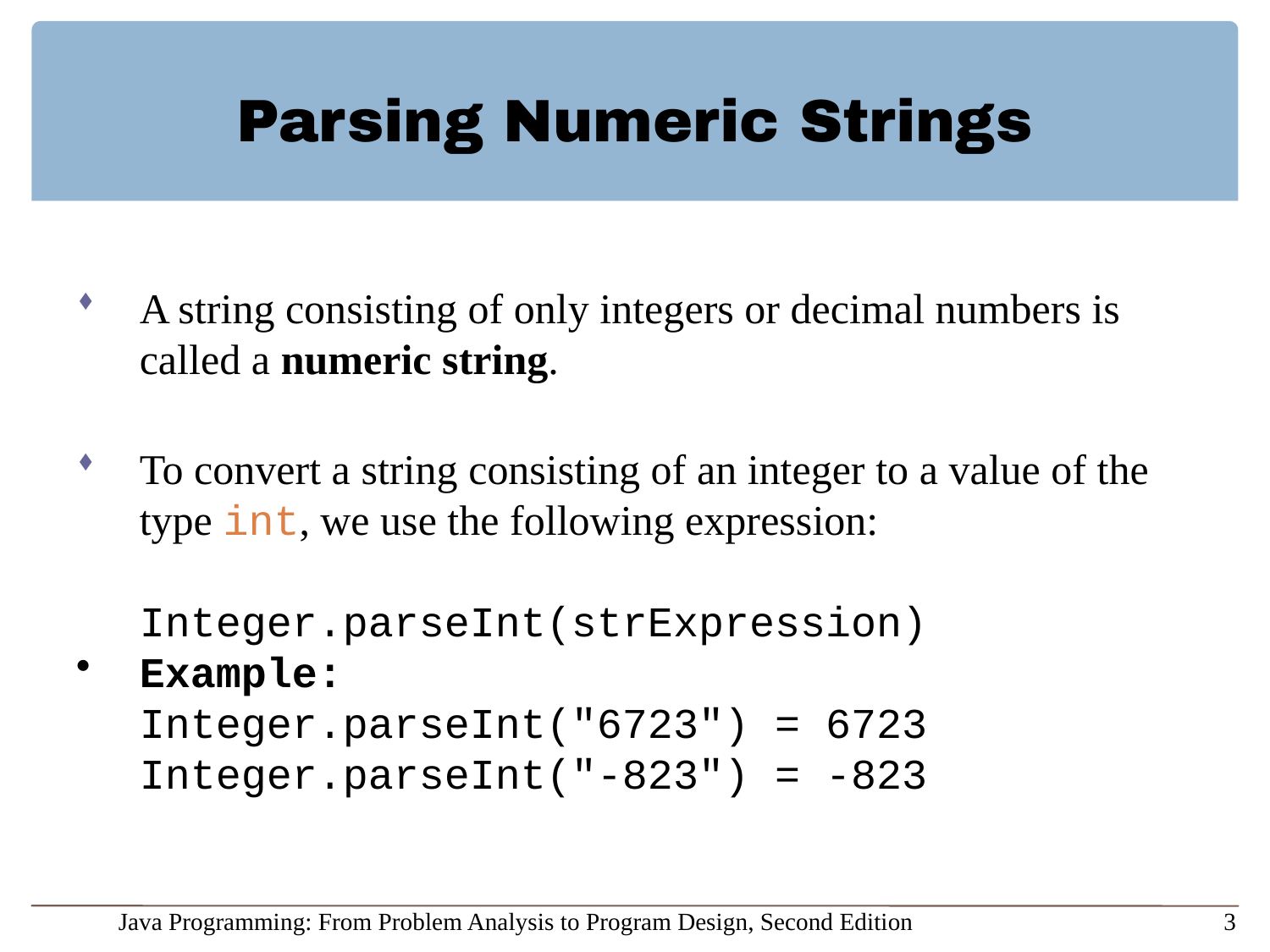

# Parsing Numeric Strings
A string consisting of only integers or decimal numbers is called a numeric string.

To convert a string consisting of an integer to a value of the type int, we use the following expression:

	Integer.parseInt(strExpression)
Example:
	Integer.parseInt("6723") = 6723
	Integer.parseInt("-823") = -823
Java Programming: From Problem Analysis to Program Design, Second Edition
3